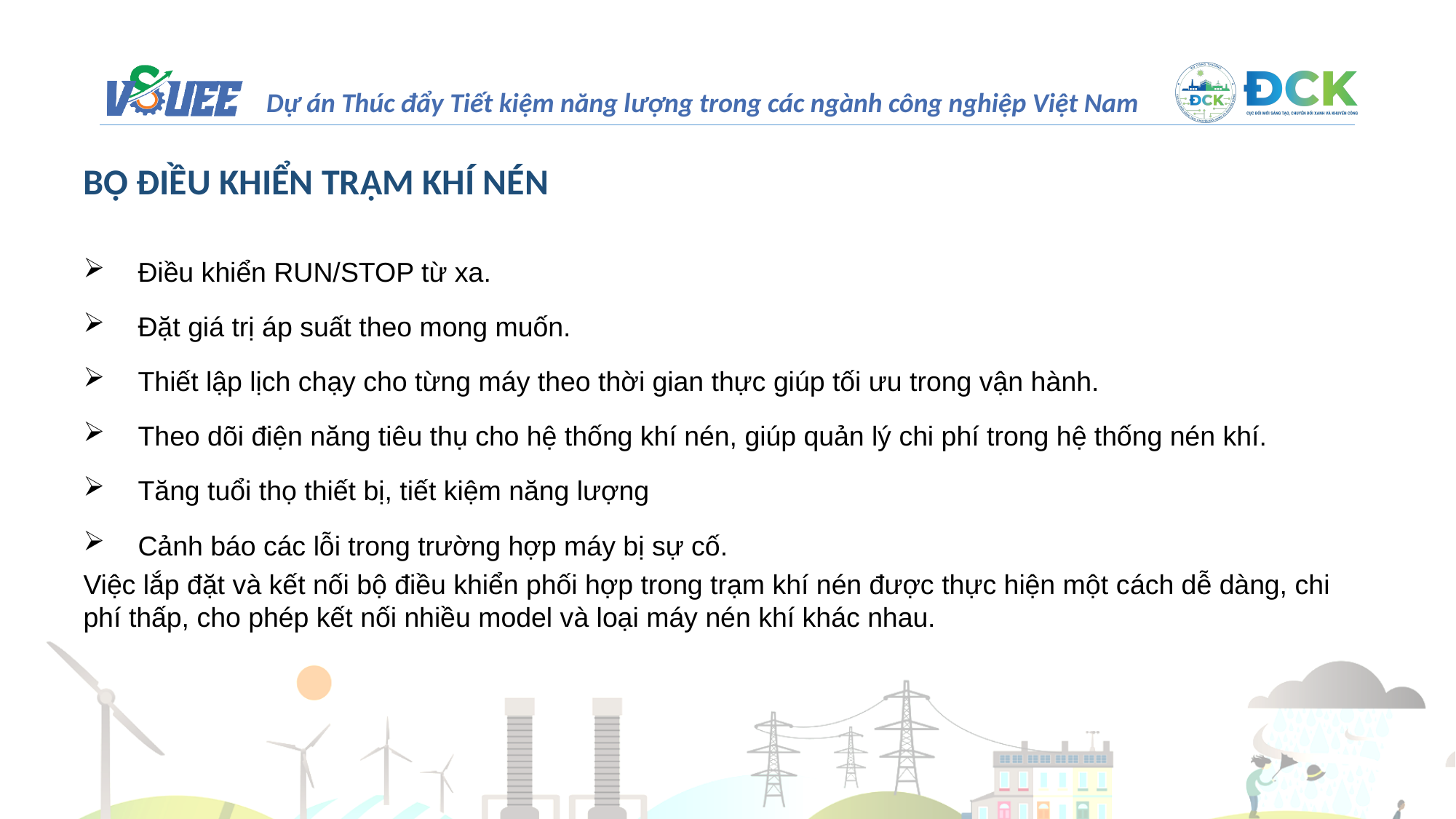

BỘ ĐIỀU KHIỂN TRẠM KHÍ NÉN
Điều khiển RUN/STOP từ xa.
Đặt giá trị áp suất theo mong muốn.
Thiết lập lịch chạy cho từng máy theo thời gian thực giúp tối ưu trong vận hành.
Theo dõi điện năng tiêu thụ cho hệ thống khí nén, giúp quản lý chi phí trong hệ thống nén khí.
Tăng tuổi thọ thiết bị, tiết kiệm năng lượng
Cảnh báo các lỗi trong trường hợp máy bị sự cố.
Việc lắp đặt và kết nối bộ điều khiển phối hợp trong trạm khí nén được thực hiện một cách dễ dàng, chi phí thấp, cho phép kết nối nhiều model và loại máy nén khí khác nhau.